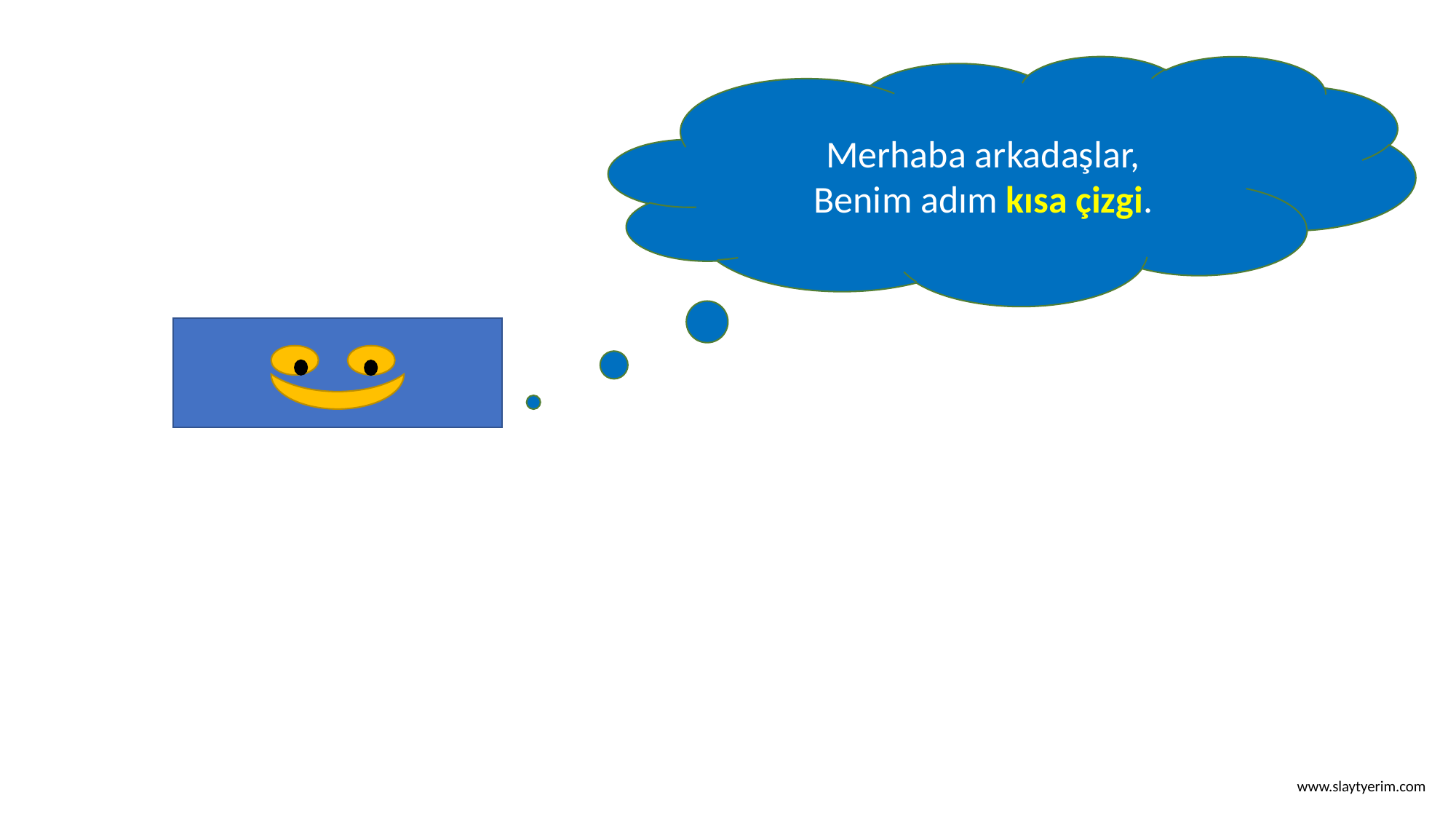

Merhaba arkadaşlar,
Benim adım kısa çizgi.

www.slaytyerim.com